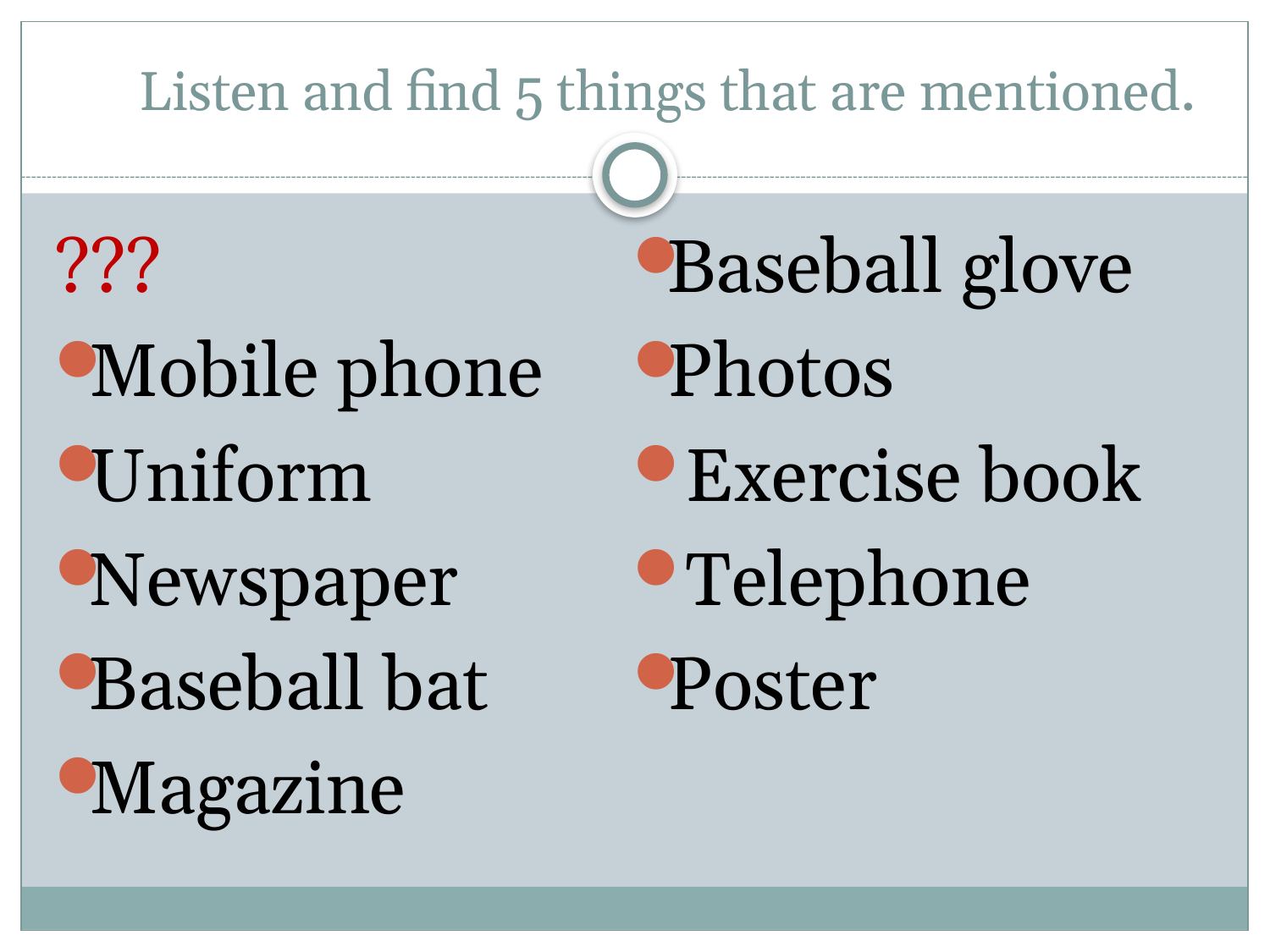

# Listen and find 5 things that are mentioned.
???
Mobile phone
Uniform
Newspaper
Baseball bat
Magazine
Baseball glove
Photos
 Exercise book
 Telephone
Poster